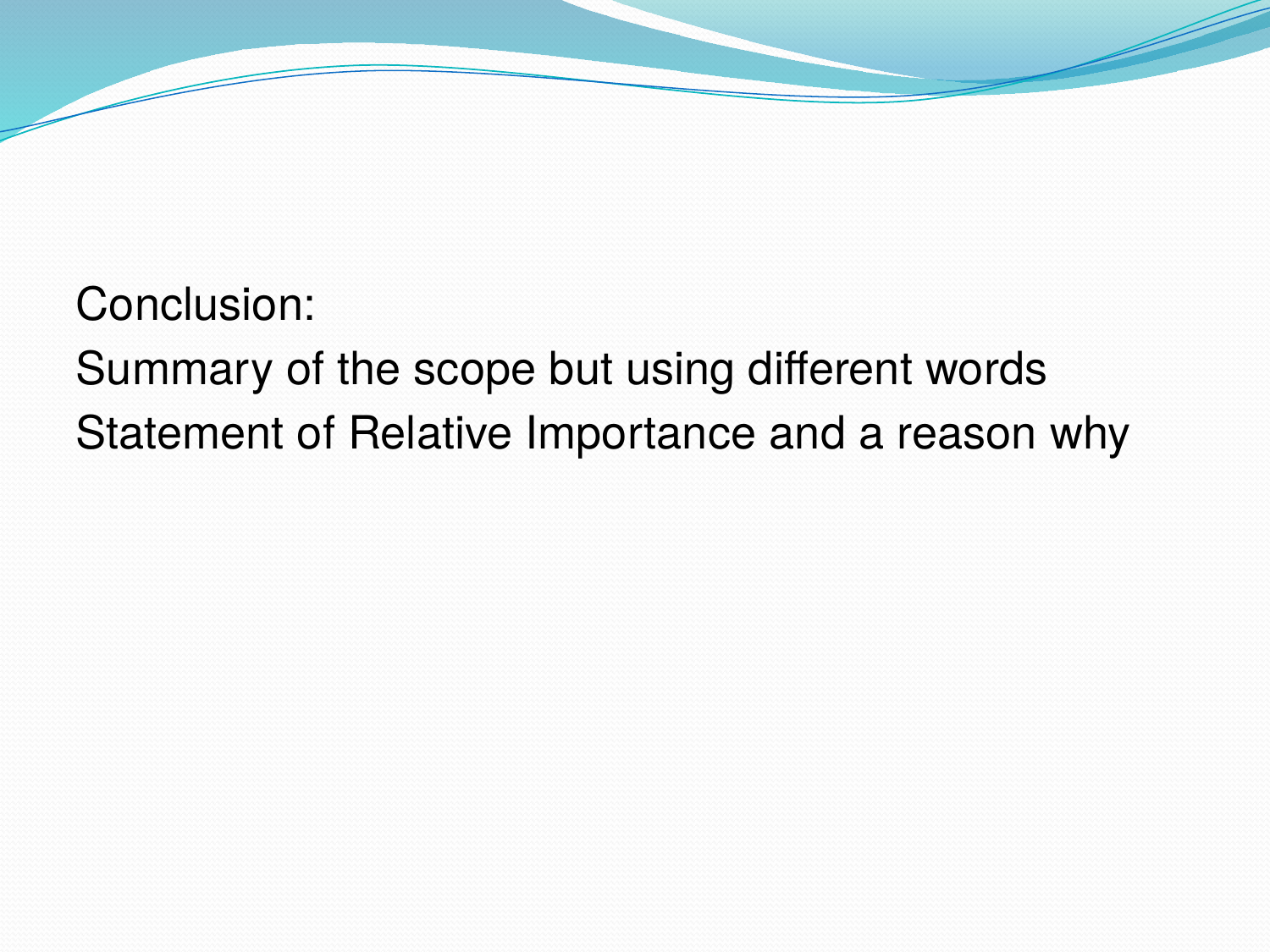

#
Conclusion:
Summary of the scope but using different words
Statement of Relative Importance and a reason why